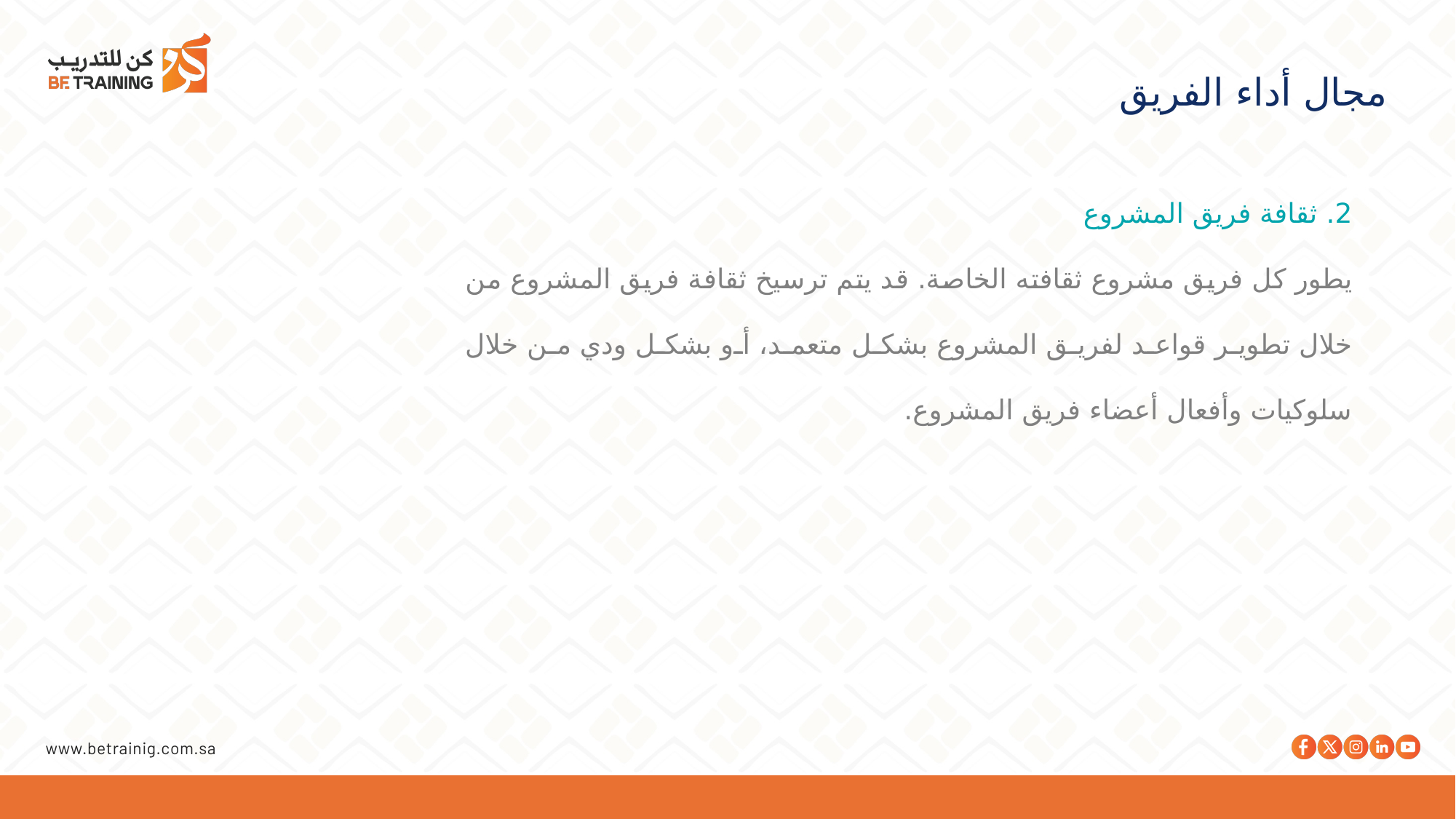

مجال أداء الفريق
2. ثقافة فريق المشروع
يطور كل فريق مشروع ثقافته الخاصة. قد يتم ترسيخ ثقافة فريق المشروع من خلال تطوير قواعد لفريق المشروع بشكل متعمد، أو بشكل ودي من خلال سلوكيات وأفعال أعضاء فريق المشروع.